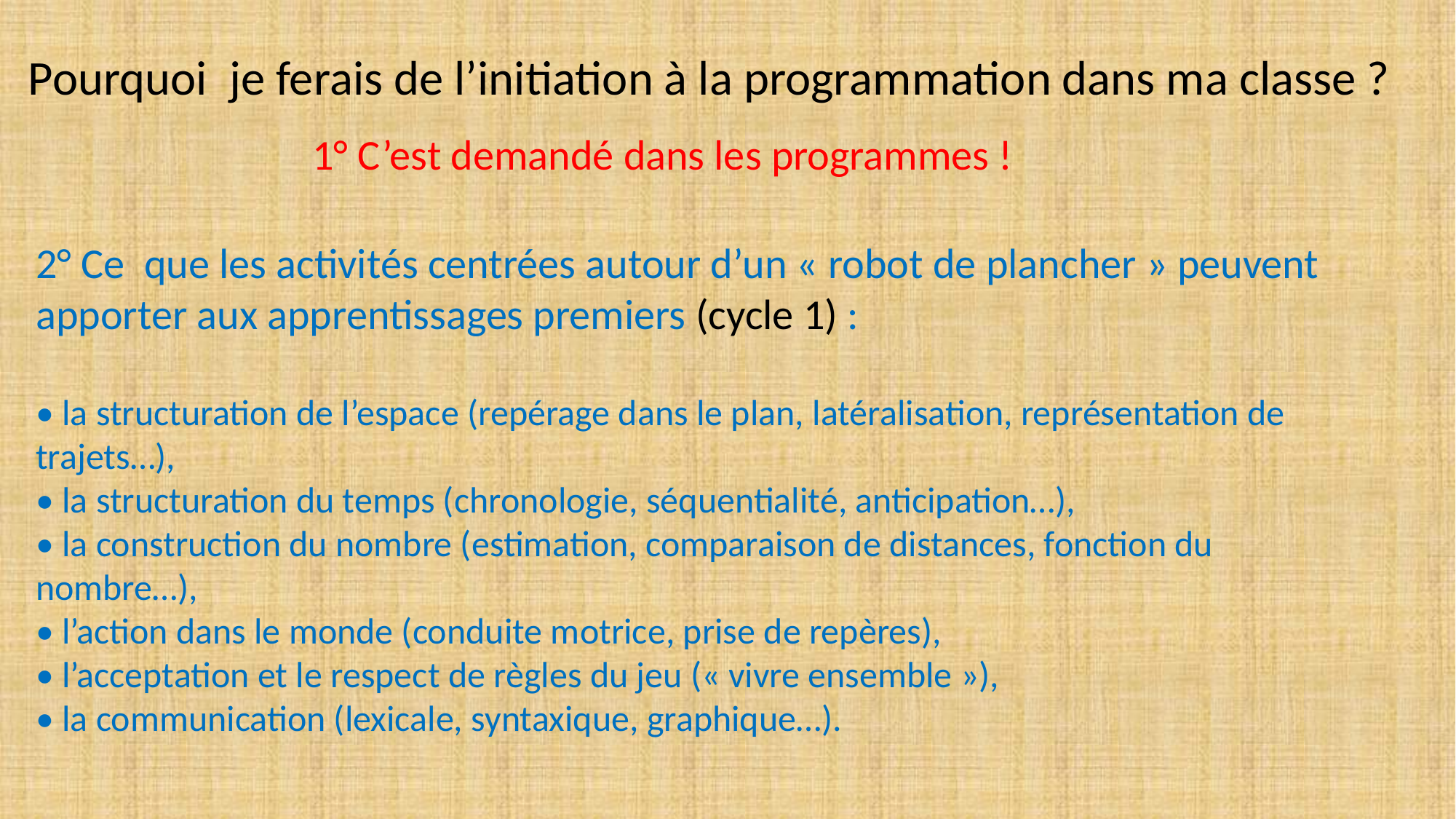

# Pourquoi  je ferais de l’initiation à la programmation dans ma classe ?
1° C’est demandé dans les programmes !

2° Ce  que les activités centrées autour d’un « robot de plancher » peuvent apporter aux apprentissages premiers (cycle 1) :

• la structuration de l’espace (repérage dans le plan, latéralisation, représentation de
trajets…),
• la structuration du temps (chronologie, séquentialité, anticipation…),
• la construction du nombre (estimation, comparaison de distances, fonction du
nombre…),
• l’action dans le monde (conduite motrice, prise de repères),
• l’acceptation et le respect de règles du jeu (« vivre ensemble »),
• la communication (lexicale, syntaxique, graphique…).